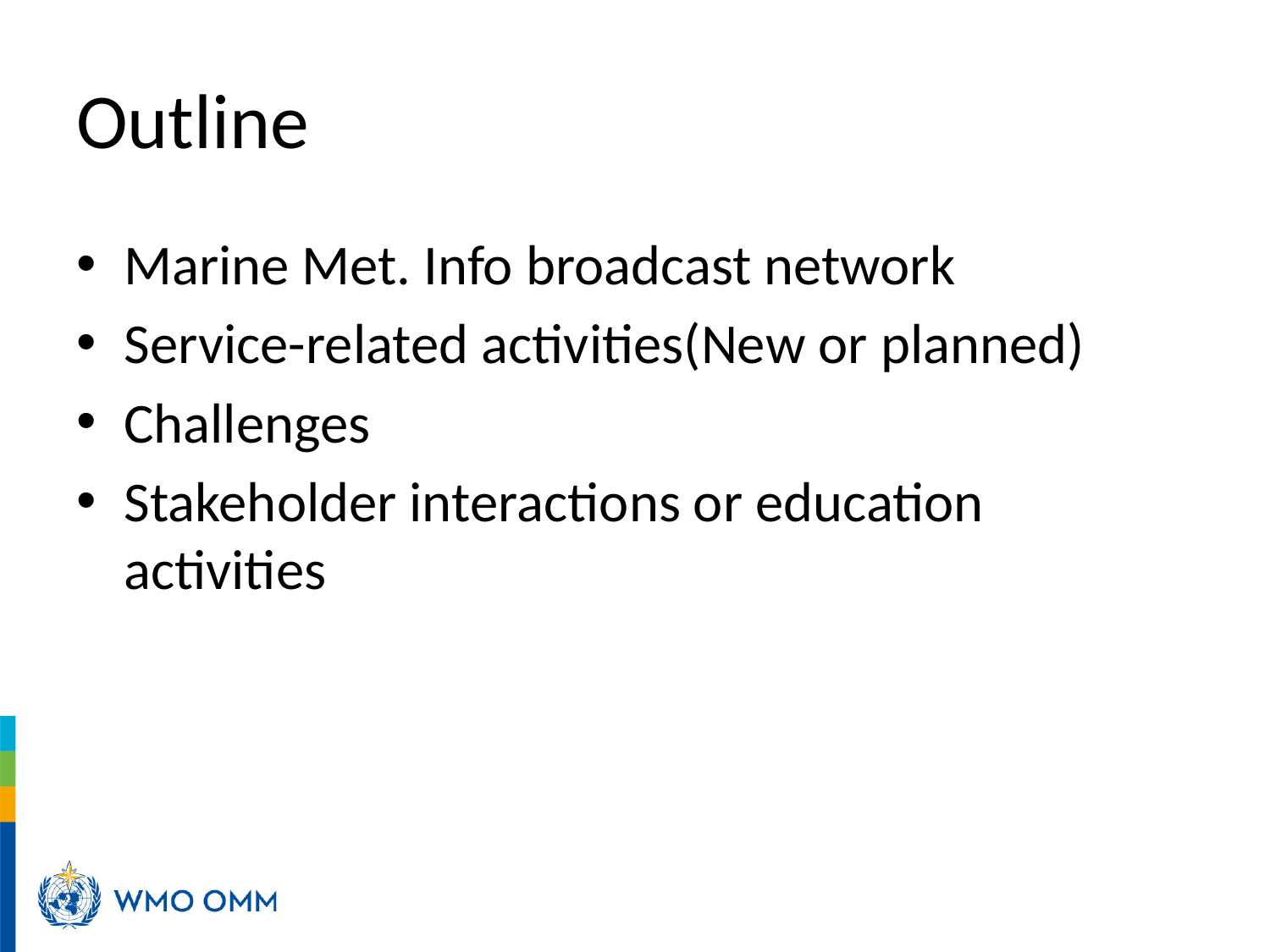

# Outline
Marine Met. Info broadcast network
Service-related activities(New or planned)
Challenges
Stakeholder interactions or education activities